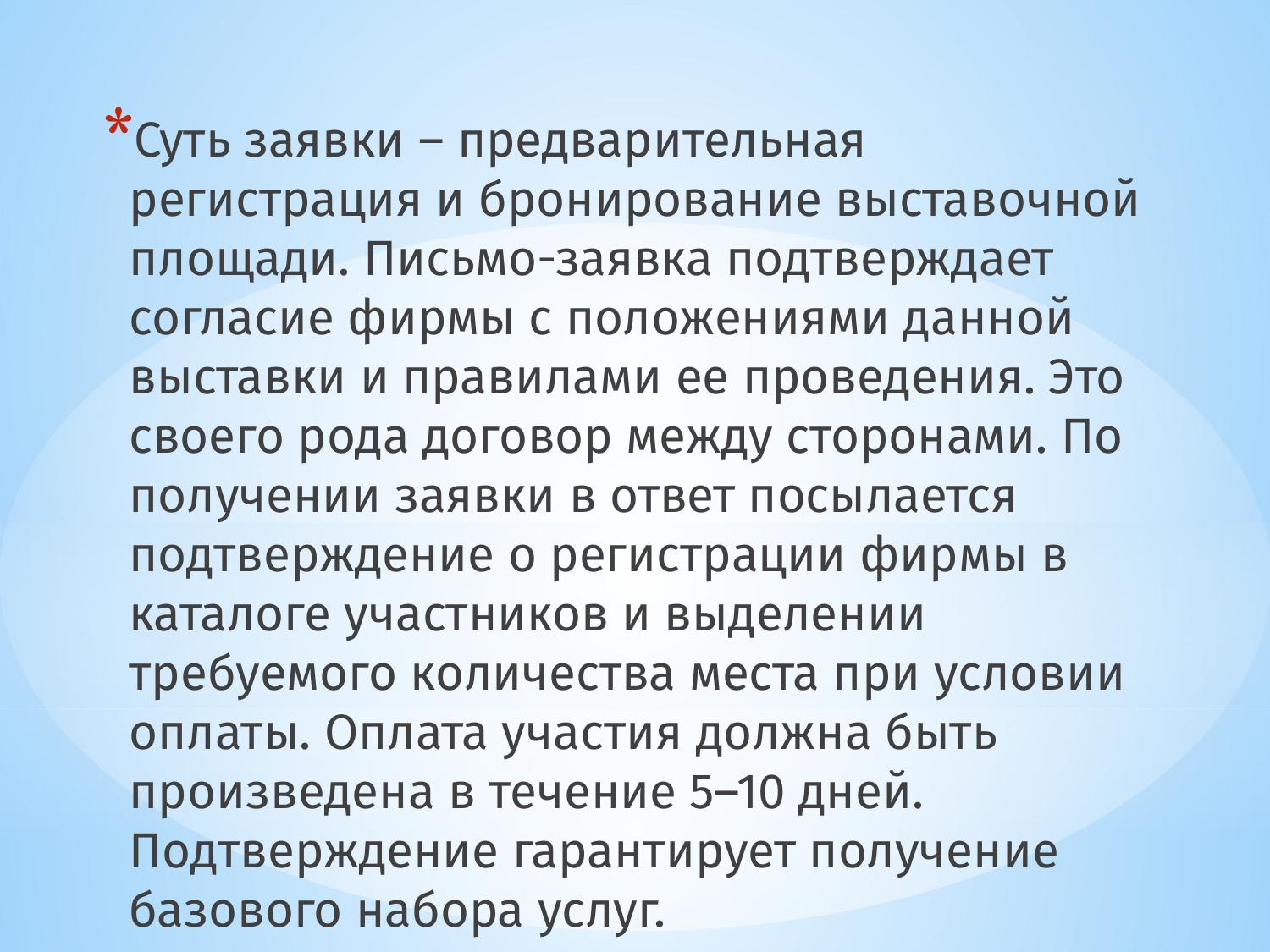

Суть заявки – предварительная регистрация и бронирование выставочной площади. Письмо-заявка подтверждает согласие фирмы с положениями данной выставки и правилами ее проведения. Это своего рода договор между сторонами. По получении заявки в ответ посылается подтверждение о регистрации фирмы в каталоге участников и выделении требуемого количества места при условии оплаты. Оплата участия должна быть произведена в течение 5–10 дней. Подтверждение гарантирует получение базового набора услуг.

#